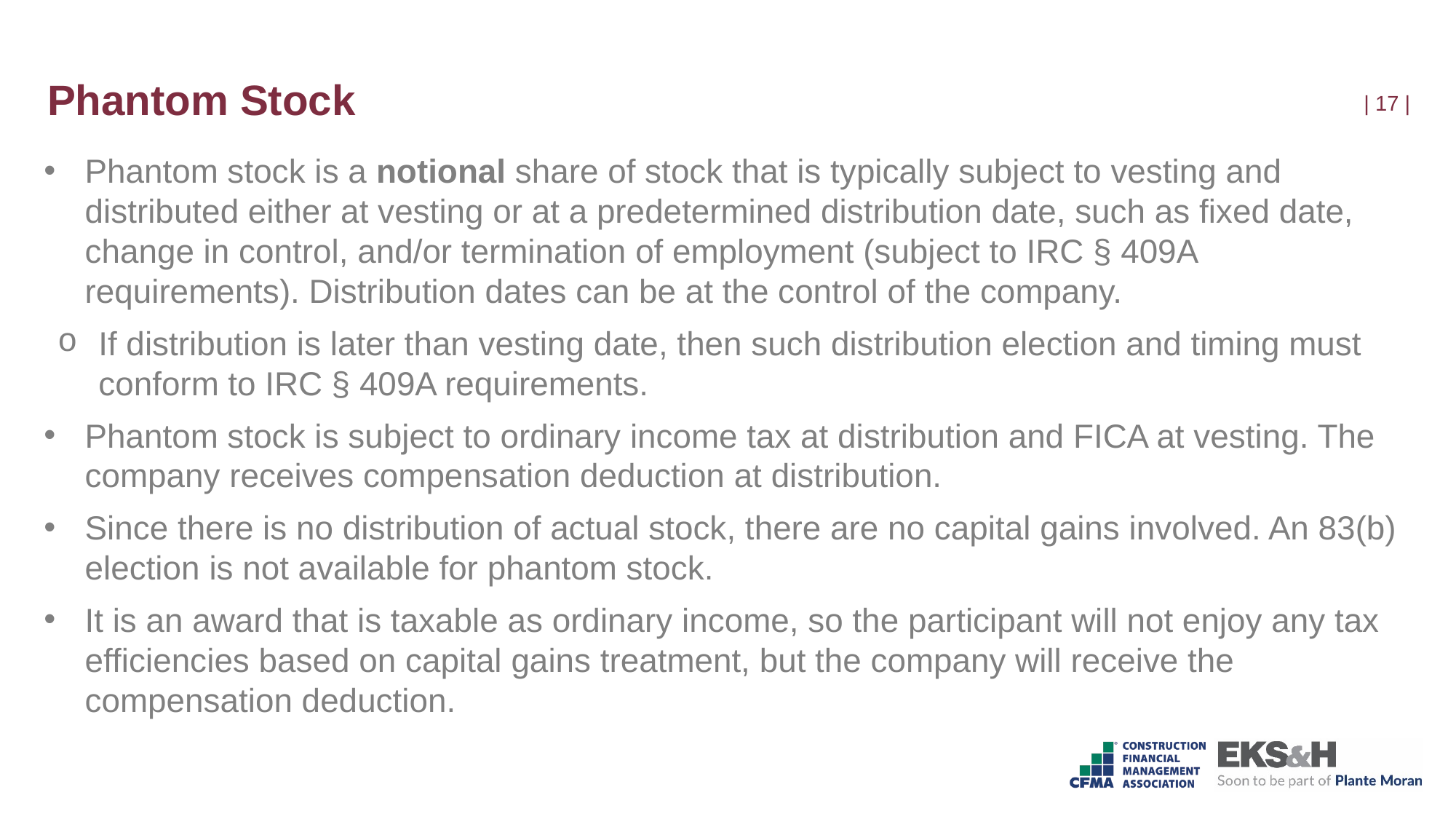

# Phantom Stock
| 17 |
Phantom stock is a notional share of stock that is typically subject to vesting and distributed either at vesting or at a predetermined distribution date, such as fixed date, change in control, and/or termination of employment (subject to IRC § 409A requirements). Distribution dates can be at the control of the company.
If distribution is later than vesting date, then such distribution election and timing must conform to IRC § 409A requirements.
Phantom stock is subject to ordinary income tax at distribution and FICA at vesting. The company receives compensation deduction at distribution.
Since there is no distribution of actual stock, there are no capital gains involved. An 83(b) election is not available for phantom stock.
It is an award that is taxable as ordinary income, so the participant will not enjoy any tax efficiencies based on capital gains treatment, but the company will receive the compensation deduction.